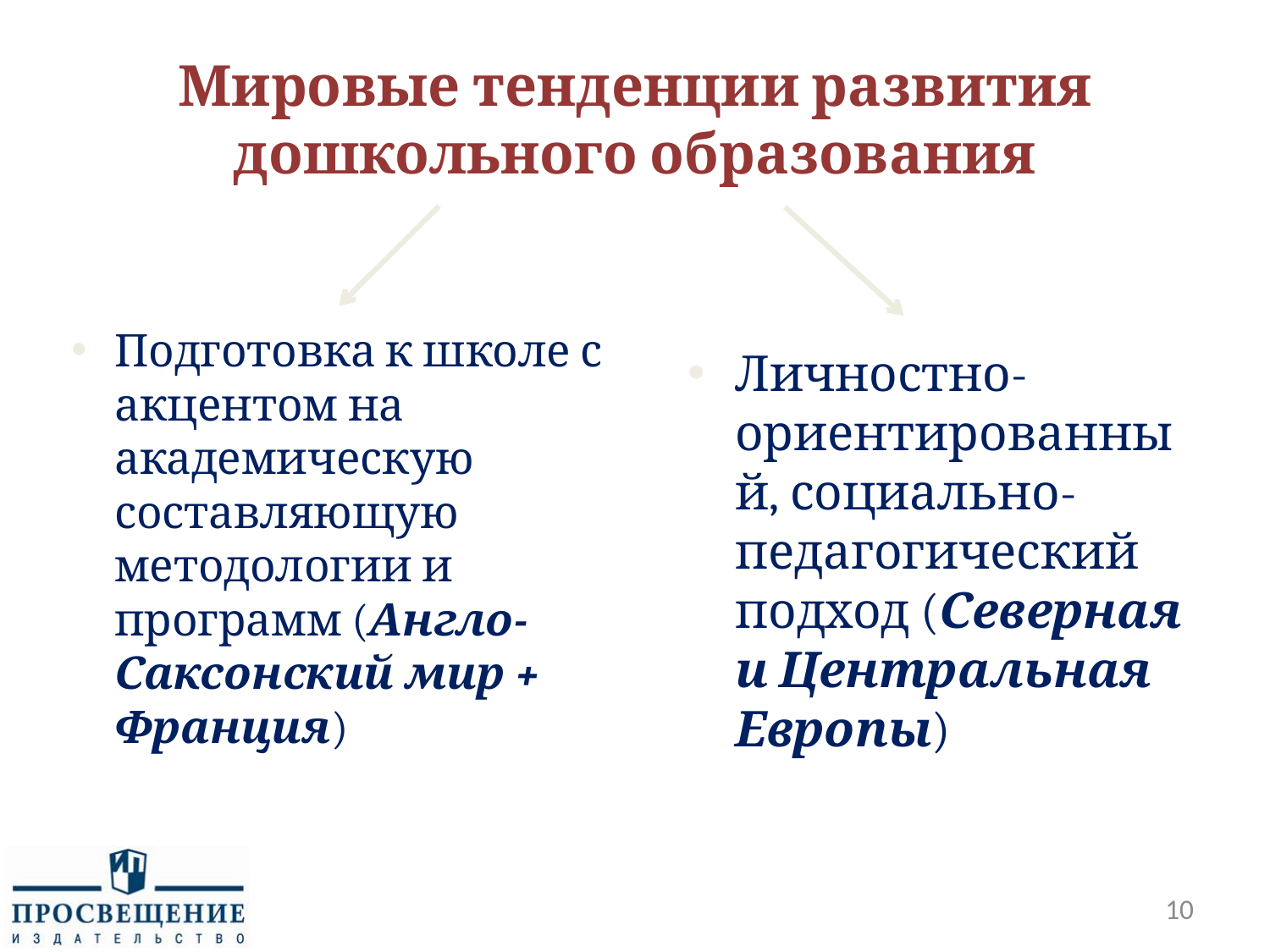

# Мировые тенденции развития дошкольного образования
Подготовка к школе с акцентом на академическую составляющую методологии и программ (Англо-Саксонский мир + Франция)
Личностно-ориентированный, социально-педагогический подход (Северная и Центральная Европы)
10